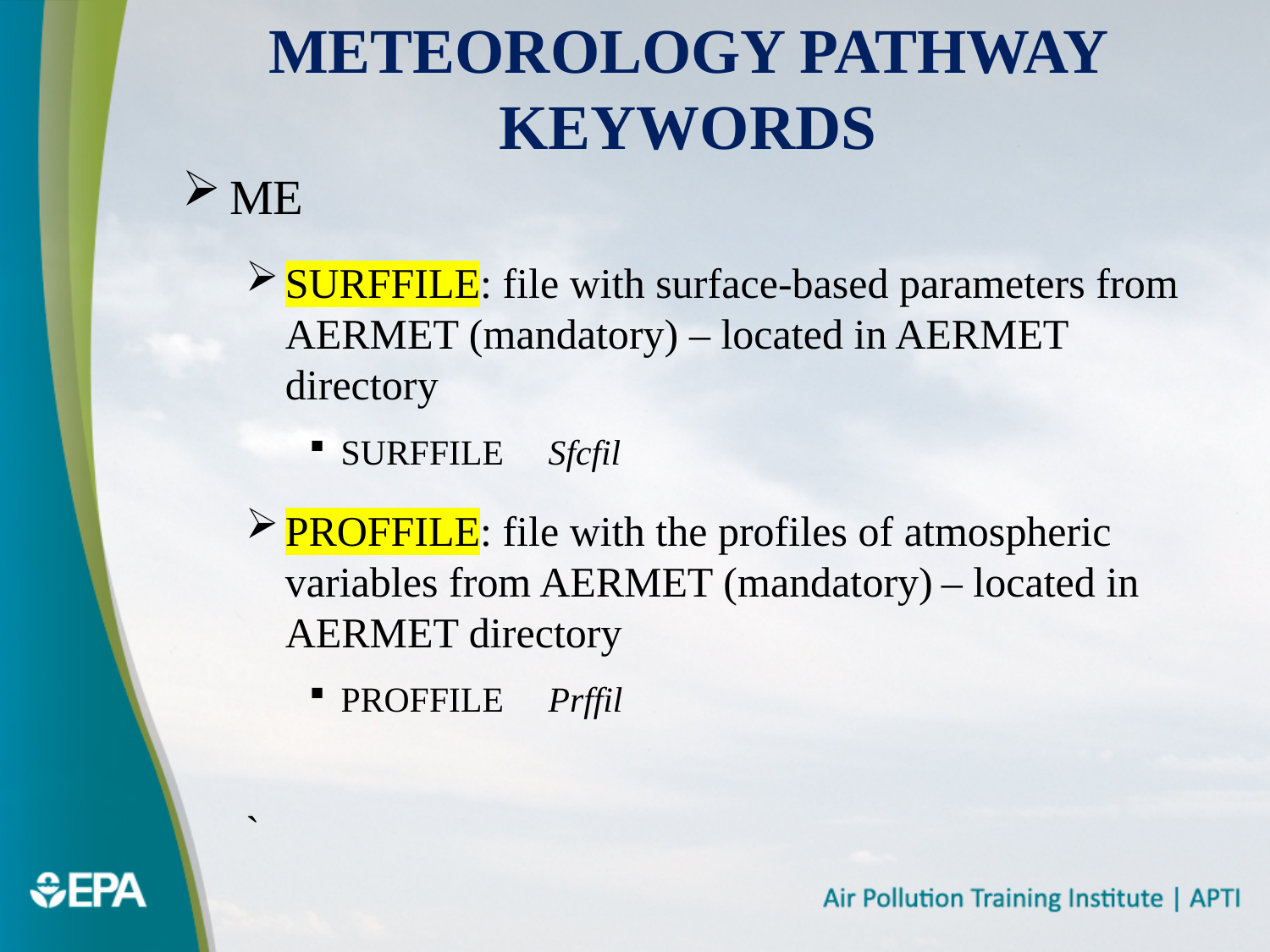

# Meteorology Pathway Keywords
ME
SURFFILE: file with surface-based parameters from AERMET (mandatory) – located in AERMET directory
SURFFILE     Sfcfil
PROFFILE: file with the profiles of atmospheric variables from AERMET (mandatory) – located in AERMET directory
PROFFILE     Prffil

`